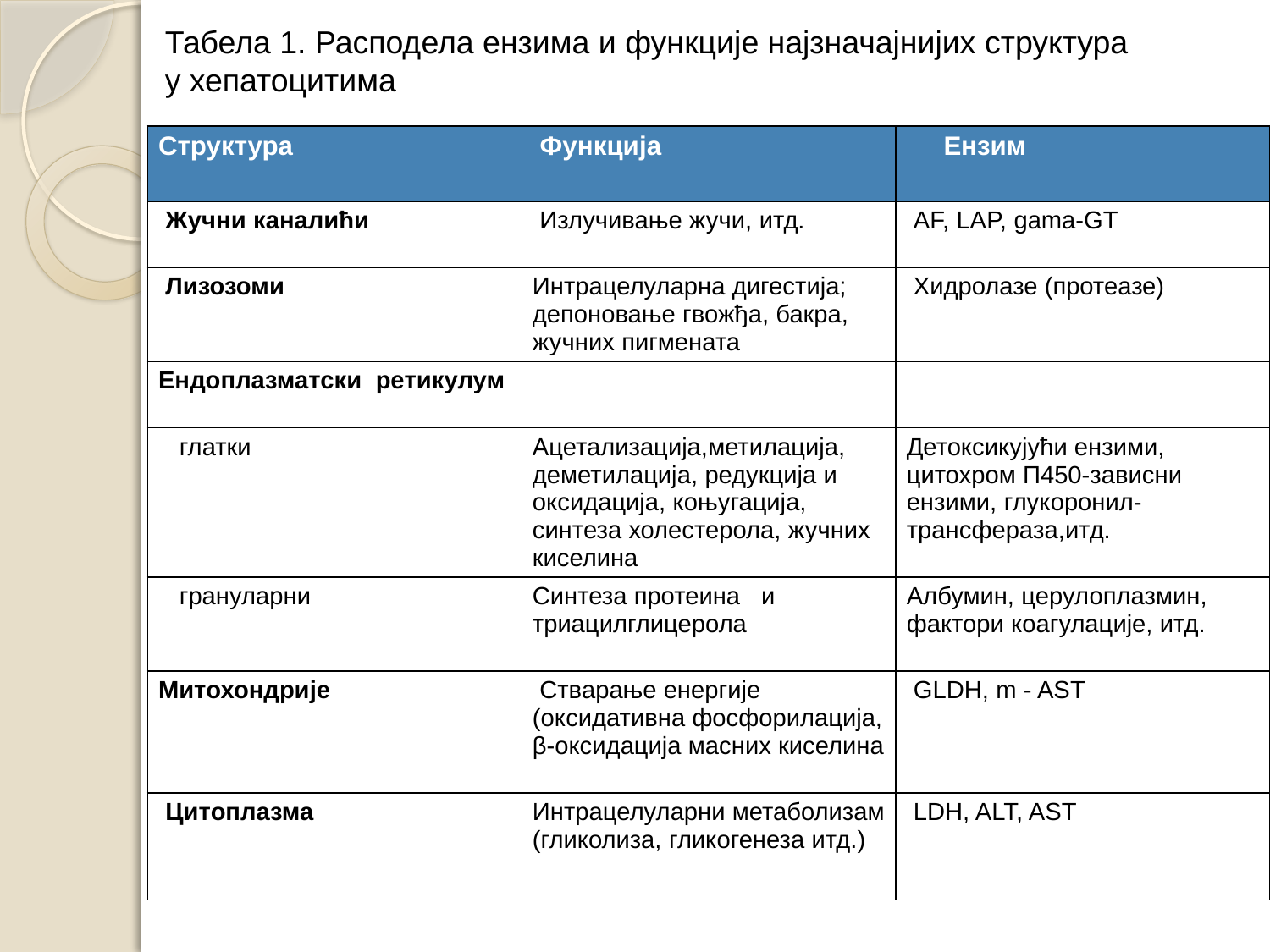

Табела 1. Расподела ензима и функције најзначајнијих структура
у хепатоцитима
| Структура | Функција | Ензим |
| --- | --- | --- |
| Жучни каналићи | Излучивање жучи, итд. | AF, LAP, gama-GT |
| Лизозоми | Интрацелуларна дигестија; депоновање гвожђа, бакра, жучних пигмената | Хидролазе (протеазе) |
| Ендоплазматски ретикулум |  |  |
| глатки | Ацетализација,метилација, деметилација, редукција и оксидација, коњугација, синтеза холестерола, жучних киселина | Детоксикујући ензими, цитохром П450-зависни ензими, глукоронил-трансфераза,итд. |
| грануларни | Синтеза протеина   и триацилглицерола | Албумин, церулоплазмин, фактори коагулације, итд. |
| Митохондрије | Стварање енергије (оксидативна фосфорилација, β-оксидација масних киселина | GLDH, m - AST |
| Цитоплазма | Интрацелуларни метаболизам (гликолиза, гликогенеза итд.) | LDH, ALT, AST |